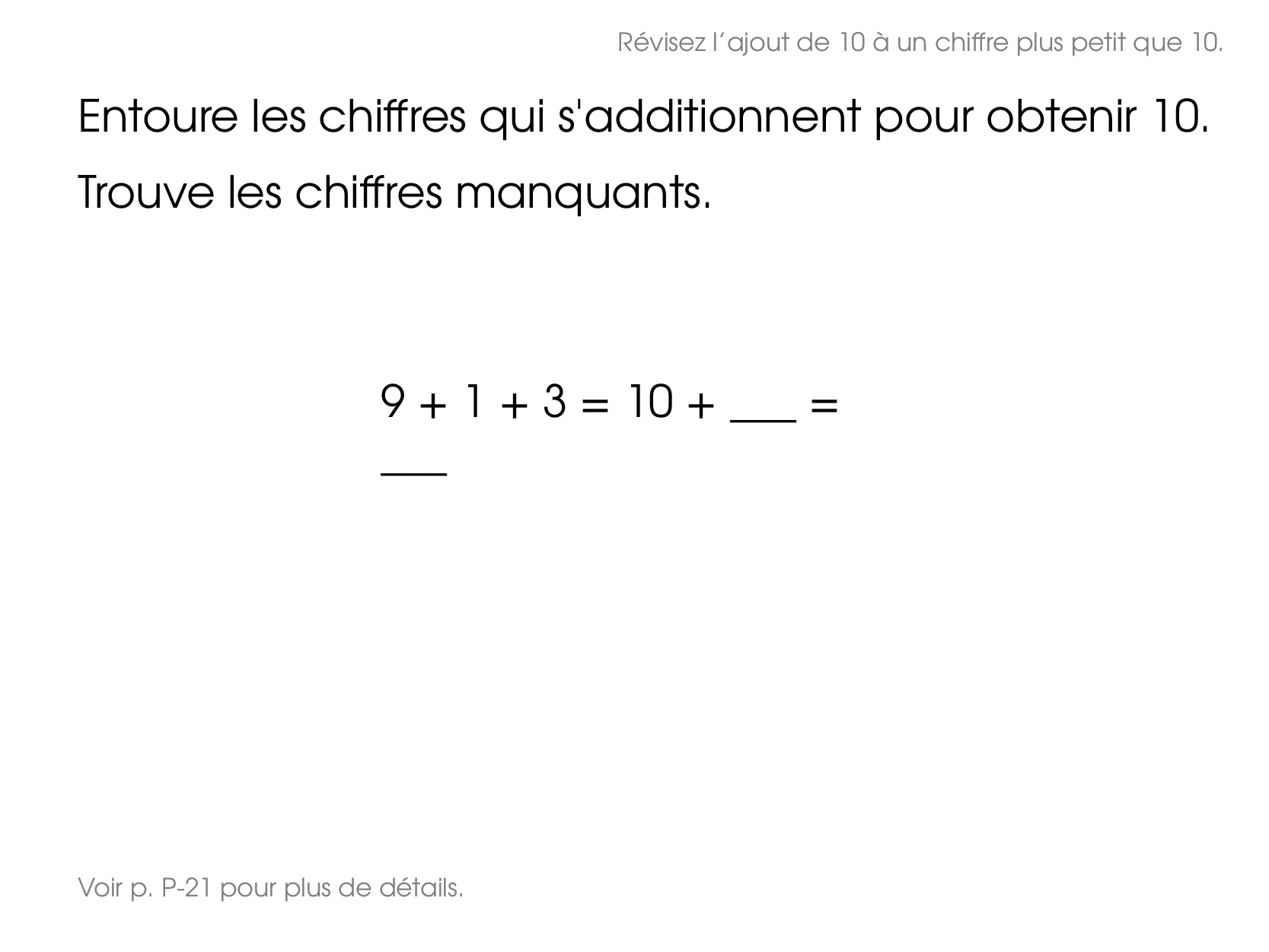

Révisez l’ajout de 10 à un chiffre plus petit que 10.
Entoure les chiffres qui s'additionnent pour obtenir 10.
Trouve les chiffres manquants.
9 + 1 + 3 = 10 + ___ = ___
Voir p. P-21 pour plus de détails.